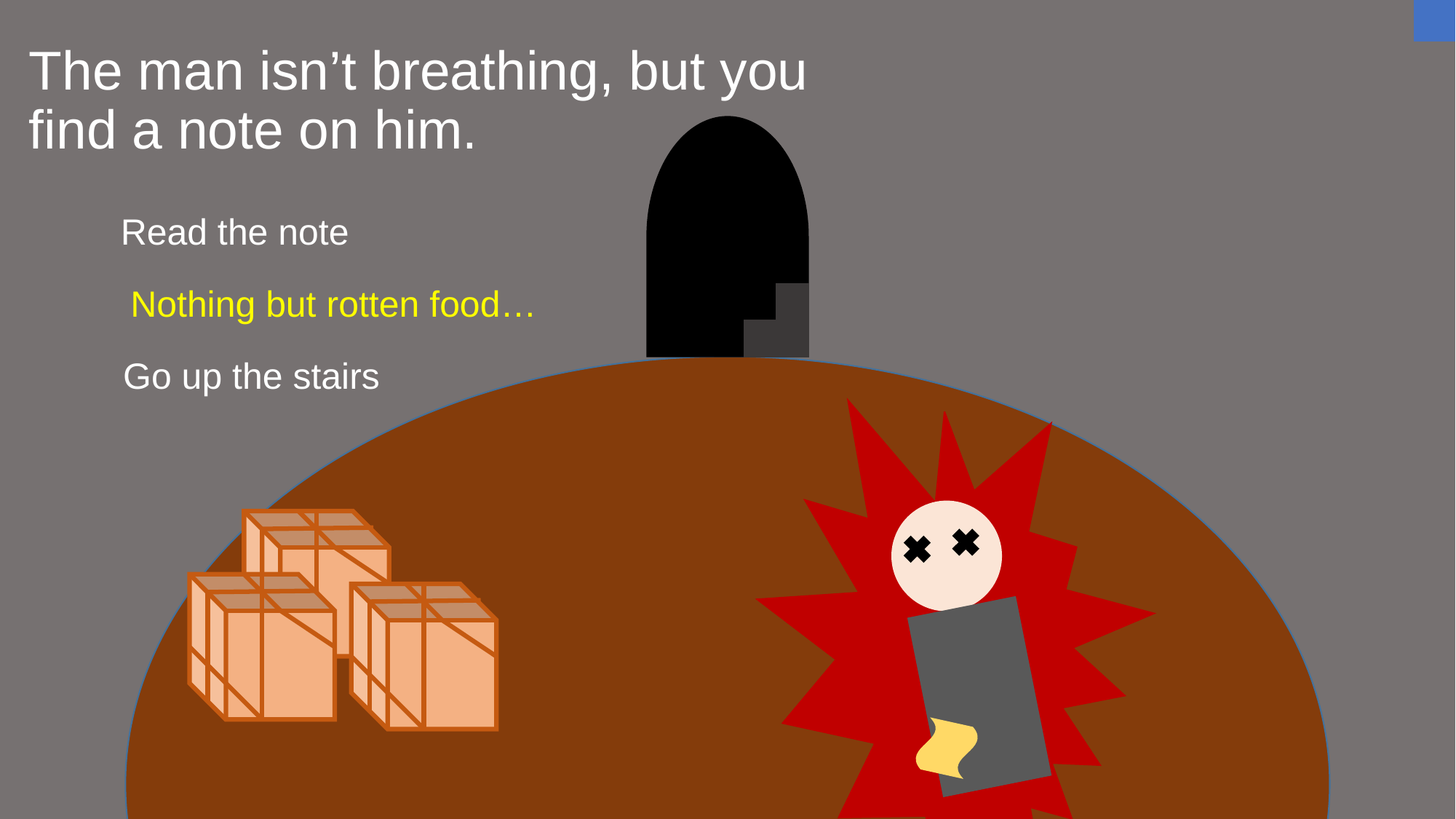

# The man isn’t breathing, but you find a note on him.

Read the note
Nothing but rotten food…

Go up the stairs